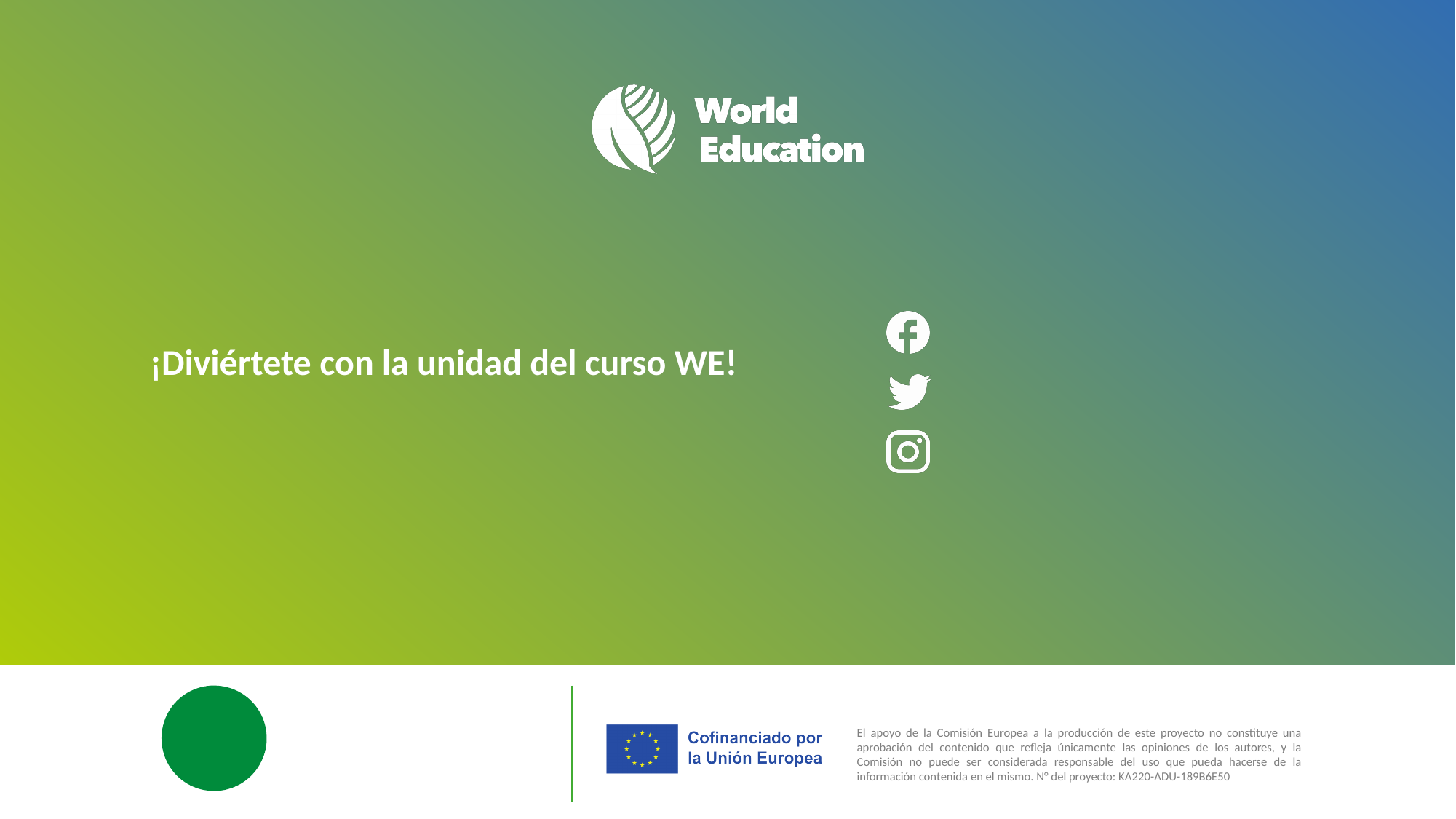

¡Diviértete con la unidad del curso WE!